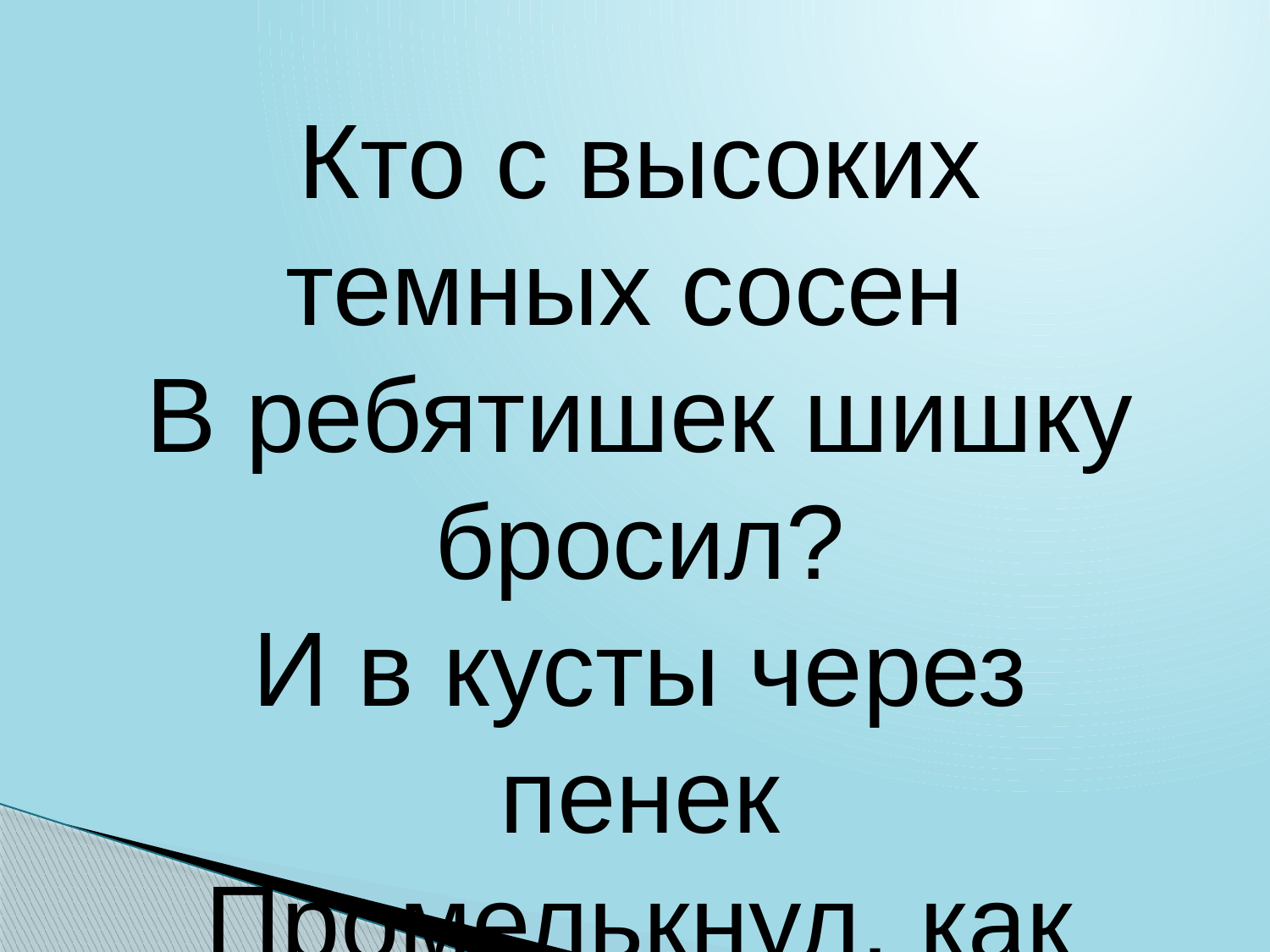

Кто с высоких темных сосен
В ребятишек шишку бросил?
И в кусты через пенек
Промелькнул, как огонек?